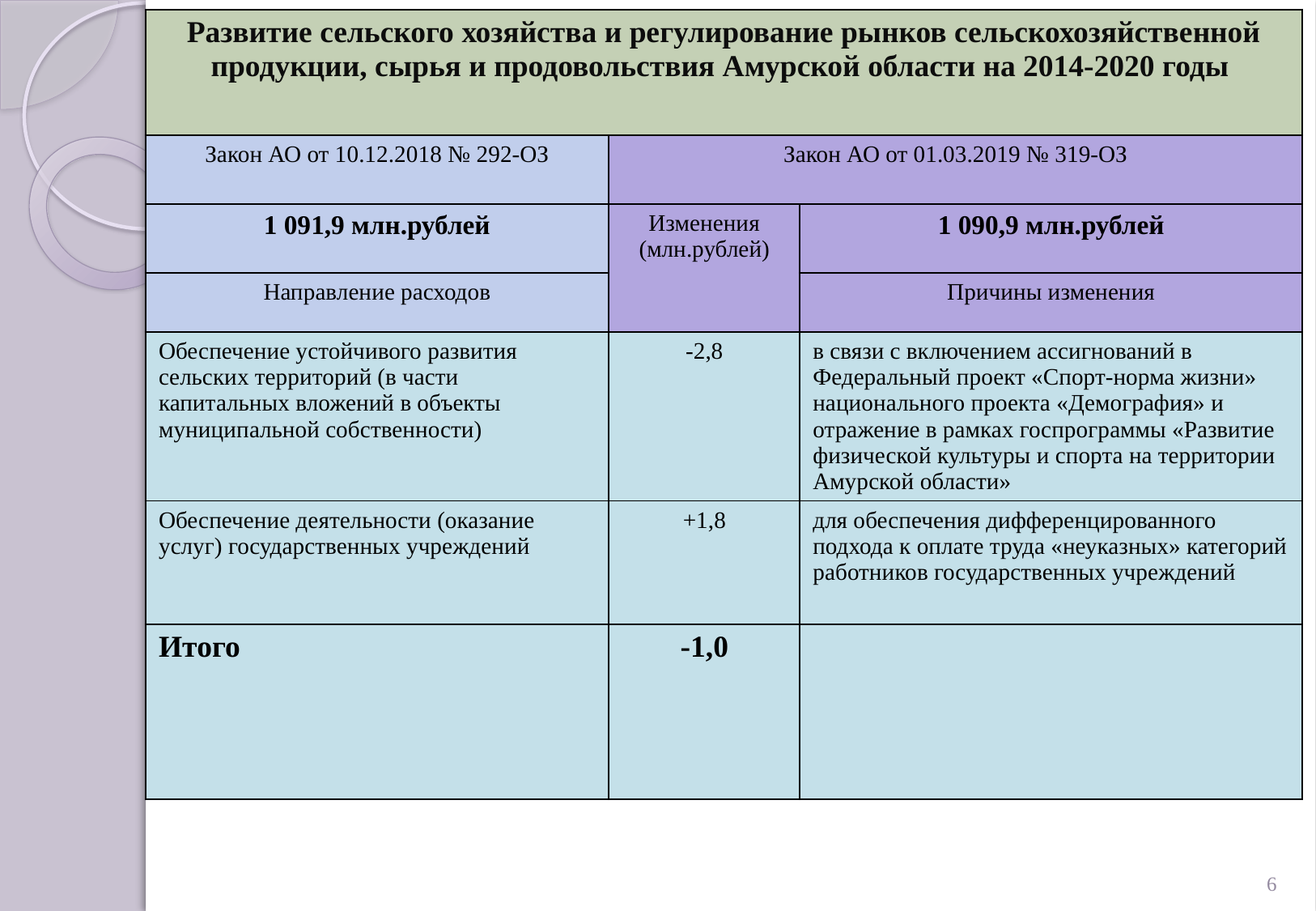

| Развитие сельского хозяйства и регулирование рынков сельскохозяйственной продукции, сырья и продовольствия Амурской области на 2014-2020 годы |  |  |
| --- | --- | --- |
| Закон АО от 10.12.2018 № 292-ОЗ | Закон АО от 01.03.2019 № 319-ОЗ |  |
| 1 091,9 млн.рублей | Изменения (млн.рублей) | 1 090,9 млн.рублей |
| Направление расходов |  | Причины изменения |
| Обеспечение устойчивого развития сельских территорий (в части капитальных вложений в объекты муниципальной собственности) | -2,8 | в связи с включением ассигнований в Федеральный проект «Спорт-норма жизни» национального проекта «Демография» и отражение в рамках госпрограммы «Развитие физической культуры и спорта на территории Амурской области» |
| Обеспечение деятельности (оказание услуг) государственных учреждений | +1,8 | для обеспечения дифференцированного подхода к оплате труда «неуказных» категорий работников государственных учреждений |
| Итого | -1,0 |  |
#

6